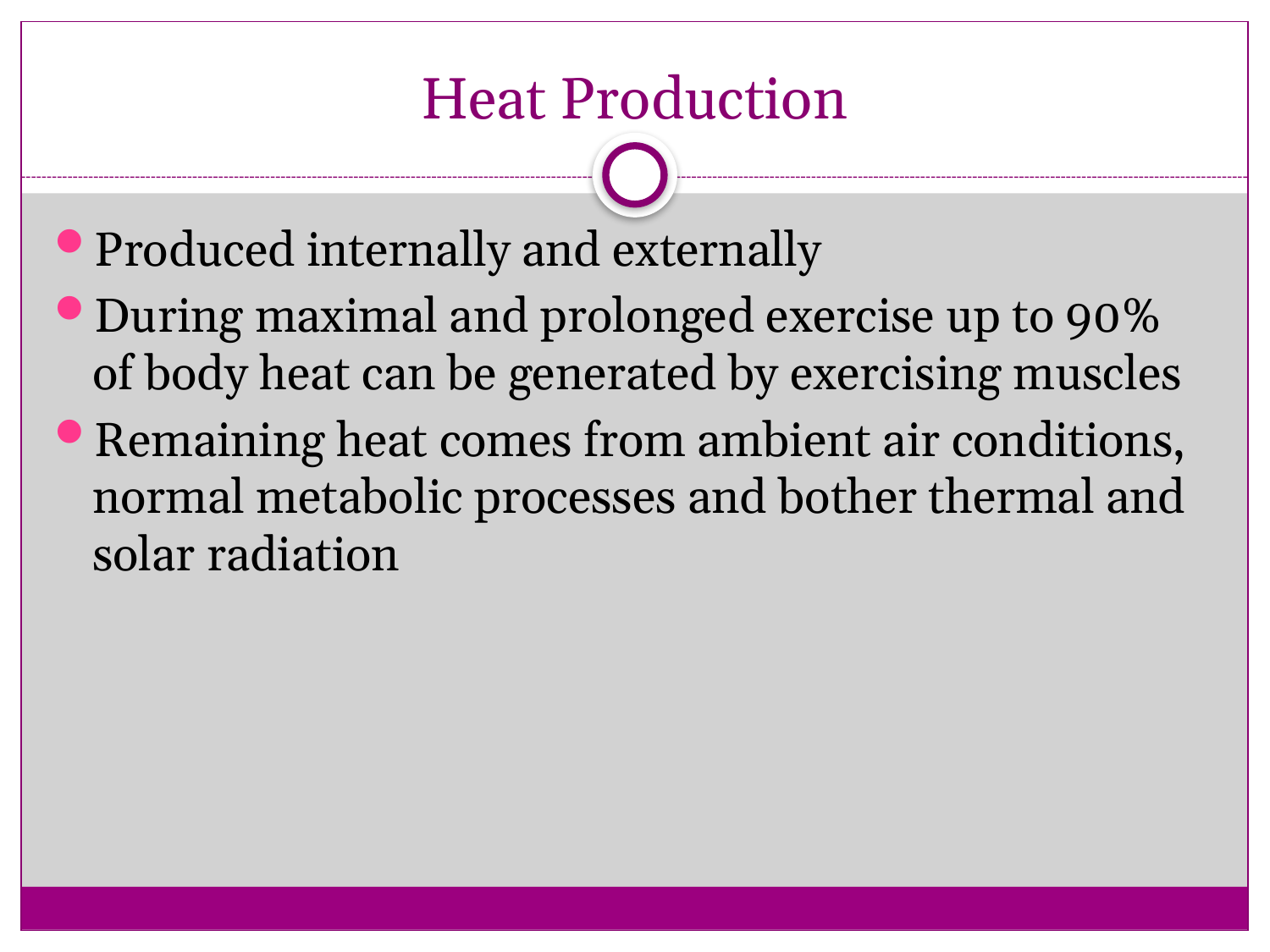

# Heat Production
Produced internally and externally
During maximal and prolonged exercise up to 90% of body heat can be generated by exercising muscles
Remaining heat comes from ambient air conditions, normal metabolic processes and bother thermal and solar radiation